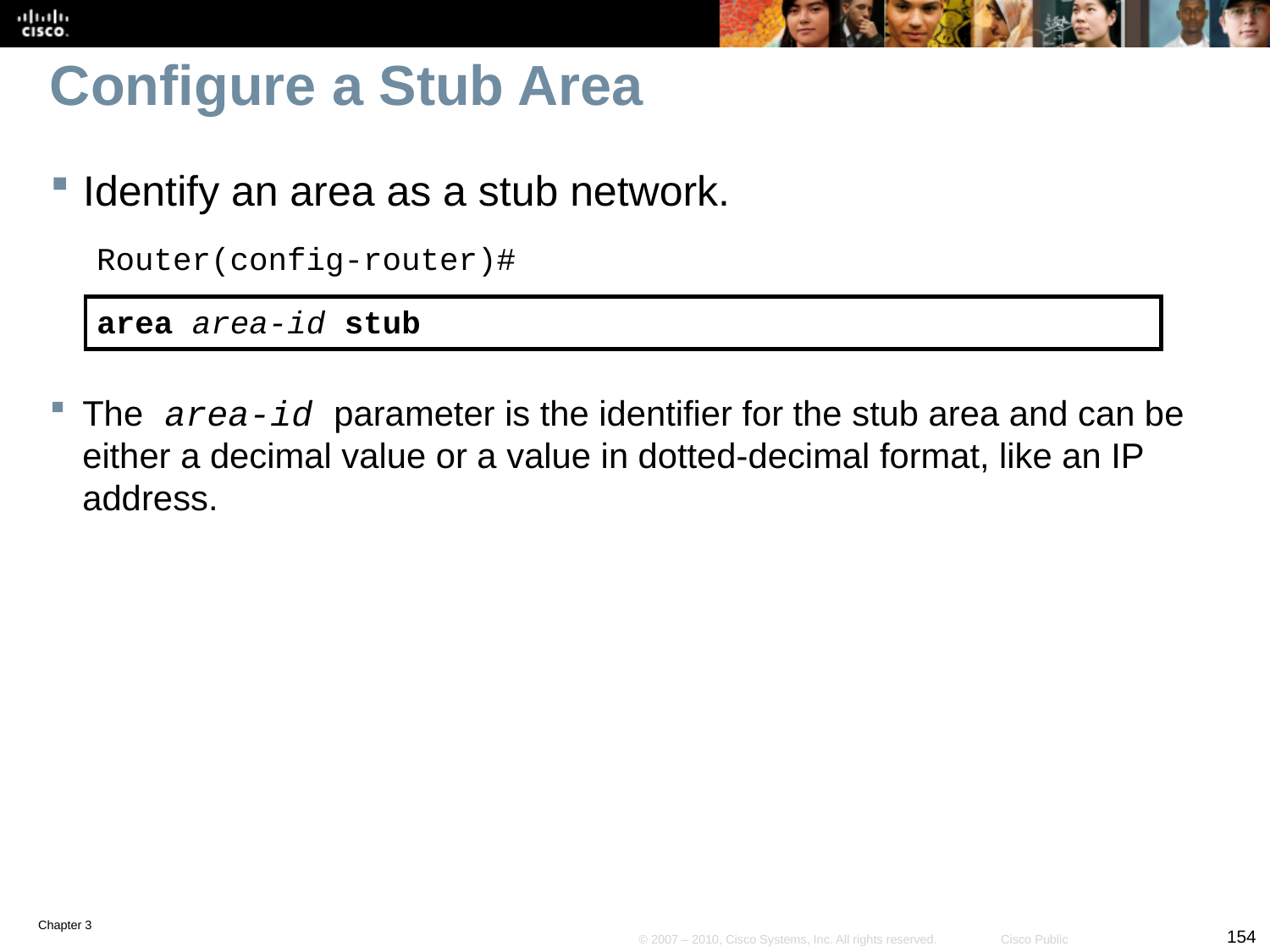

# Configure a Stub Area
Identify an area as a stub network.
Router(config-router)#
area area-id stub
The area-id parameter is the identifier for the stub area and can be either a decimal value or a value in dotted-decimal format, like an IP address.